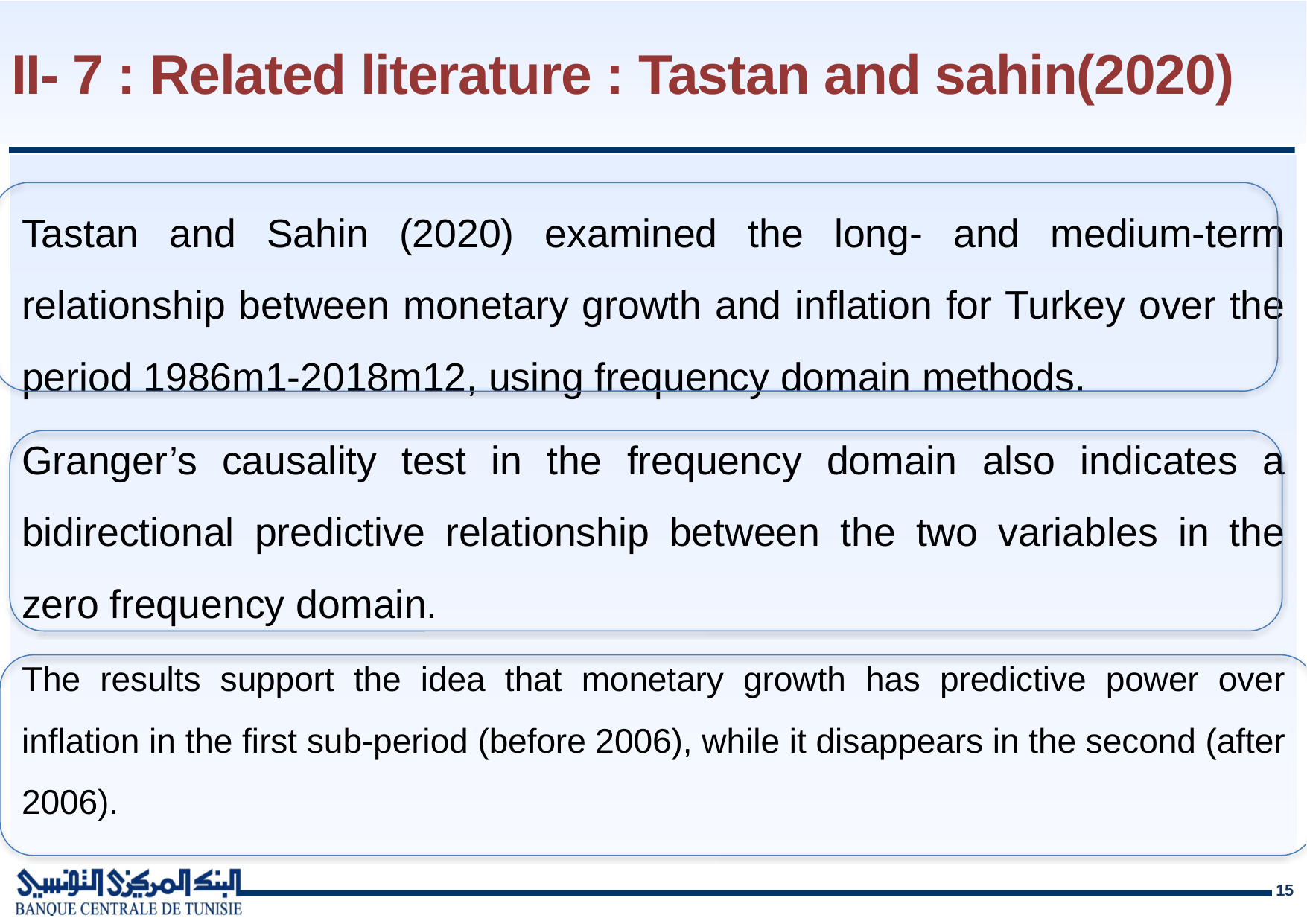

# II- 7 : Related literature : Tastan and sahin(2020)

Tastan and Sahin (2020) examined the long- and medium-term relationship between monetary growth and inflation for Turkey over the period 1986m1-2018m12, using frequency domain methods.
Granger’s causality test in the frequency domain also indicates a bidirectional predictive relationship between the two variables in the zero frequency domain.
The results support the idea that monetary growth has predictive power over inflation in the first sub-period (before 2006), while it disappears in the second (after 2006).

15